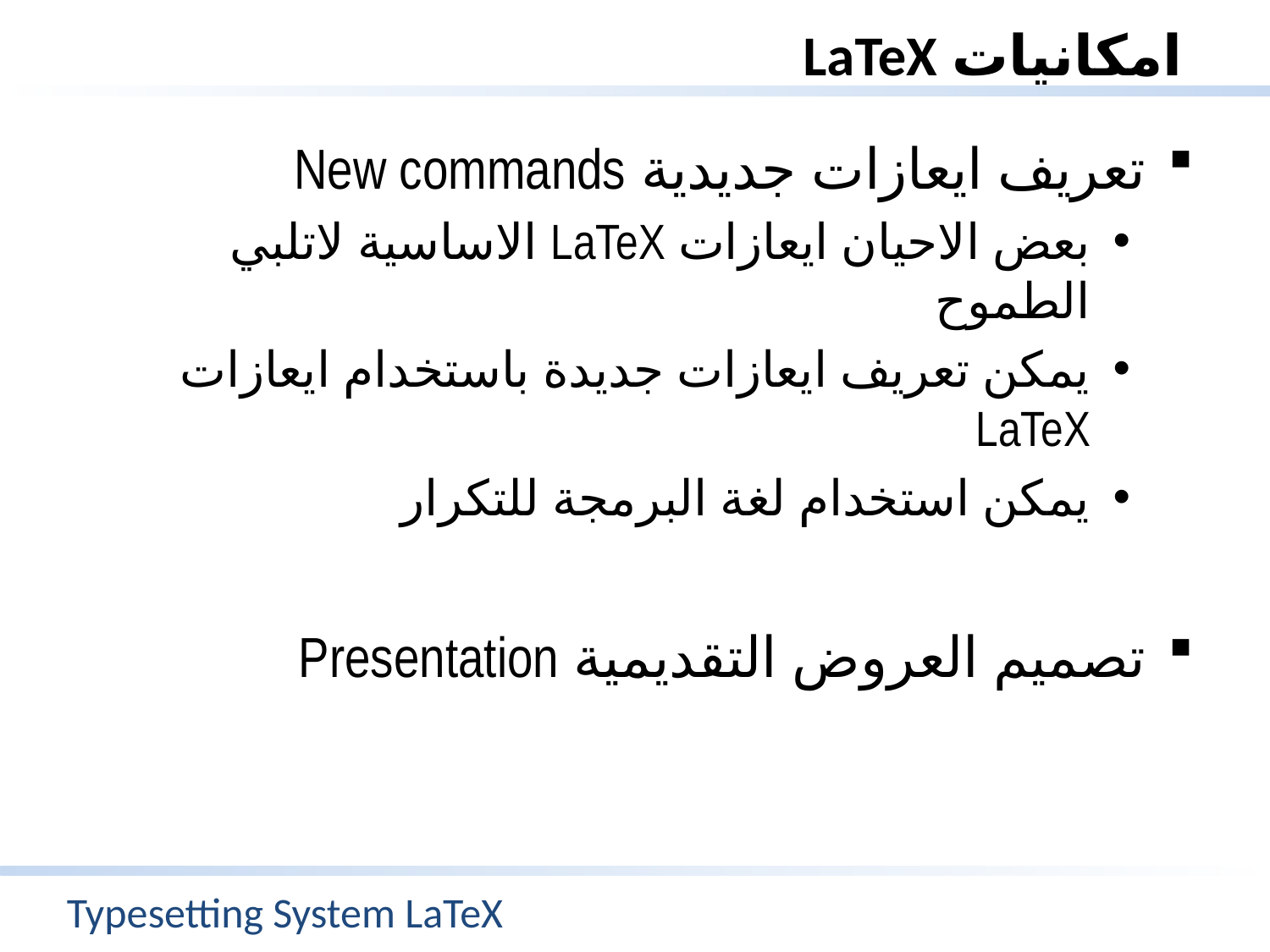

# امكانيات LaTeX

تعريف ايعازات جديدية New commands
بعض الاحيان ايعازات LaTeX الاساسية لاتلبي الطموح
يمكن تعريف ايعازات جديدة باستخدام ايعازات LaTeX
يمكن استخدام لغة البرمجة للتكرار

تصميم العروض التقديمية Presentation

Typesetting System LaTeX